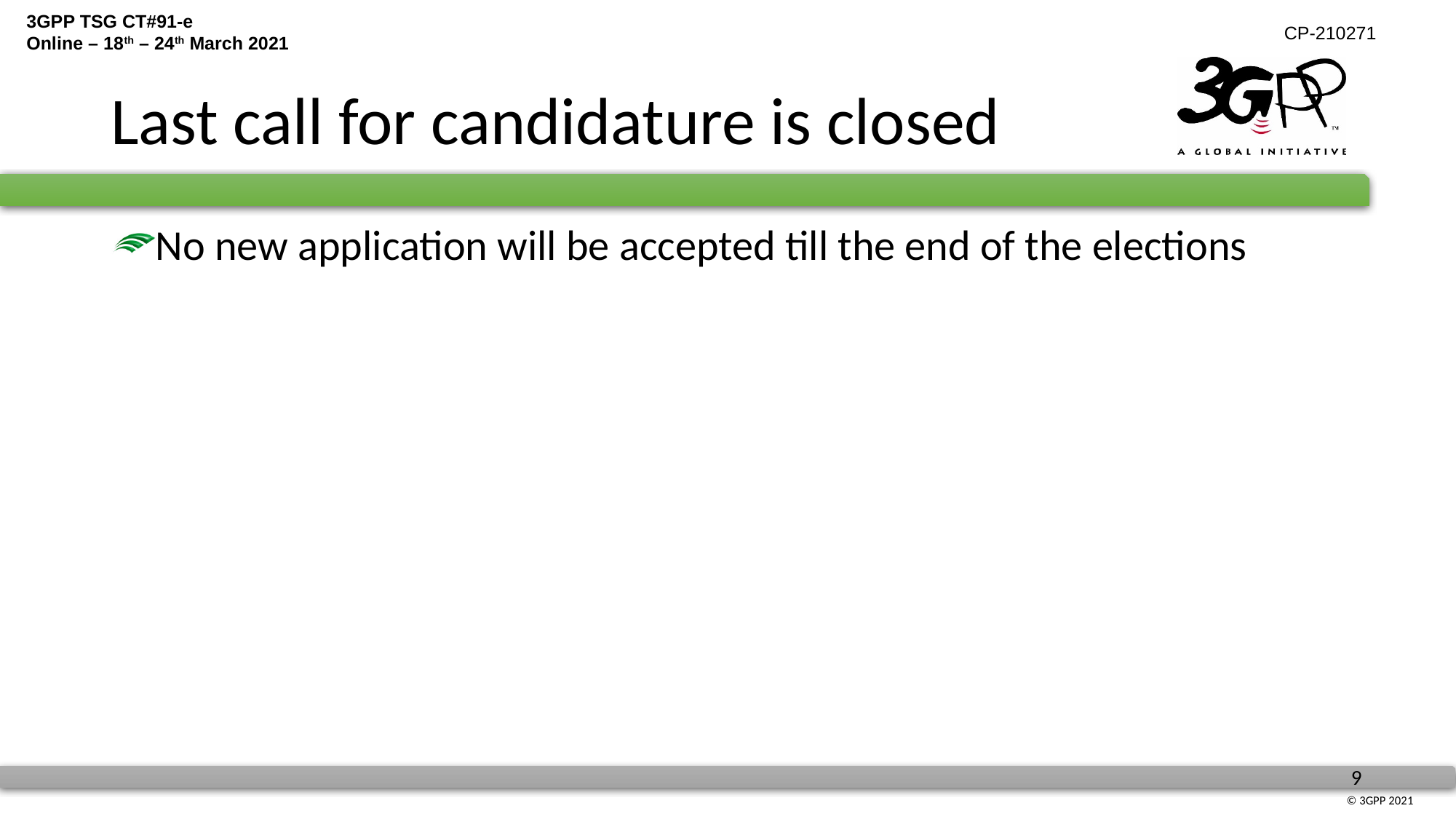

# Last call for candidature is closed
No new application will be accepted till the end of the elections